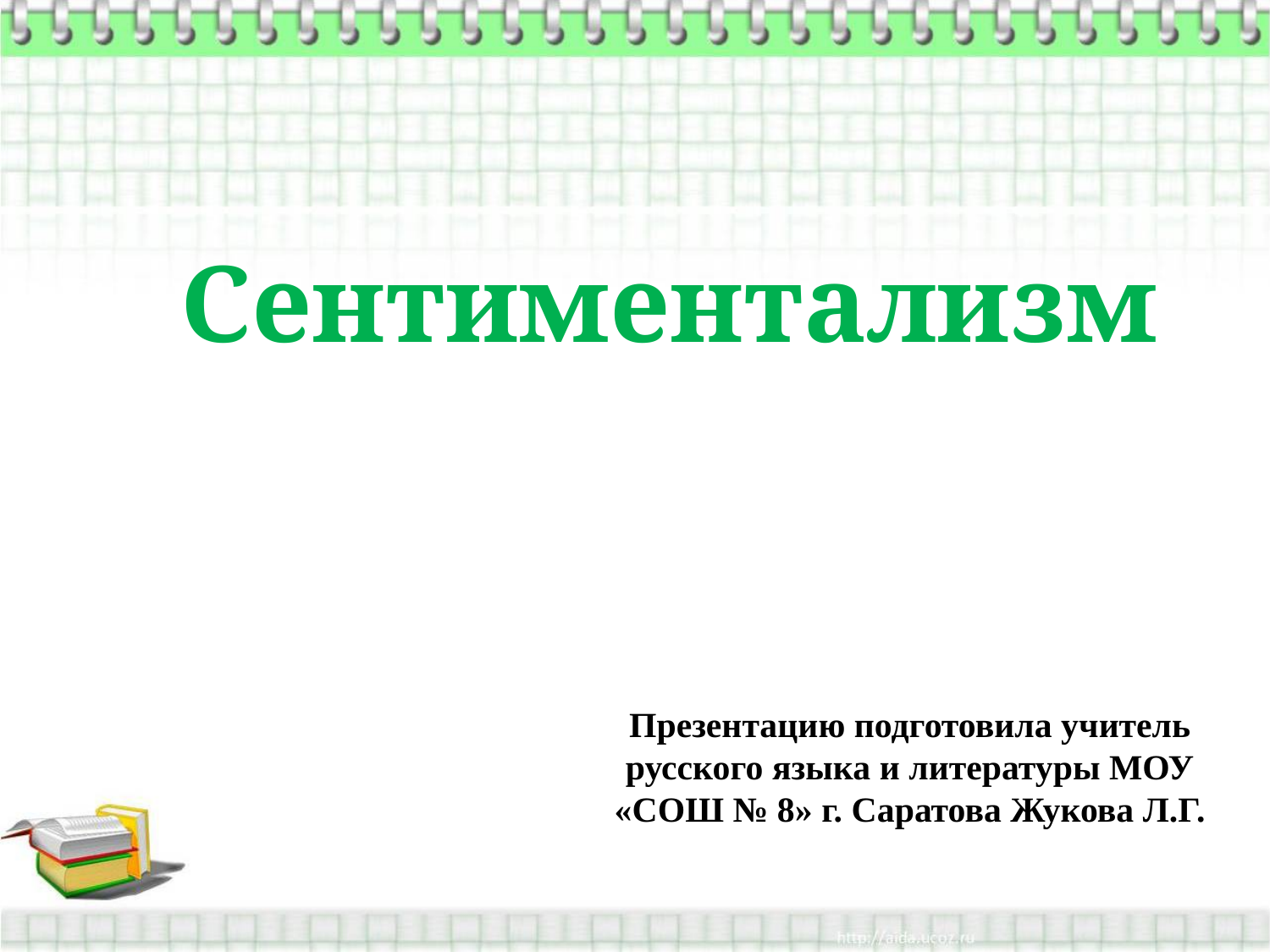

Сентиментализм
Презентацию подготовила учитель русского языка и литературы МОУ «СОШ № 8» г. Саратова Жукова Л.Г.